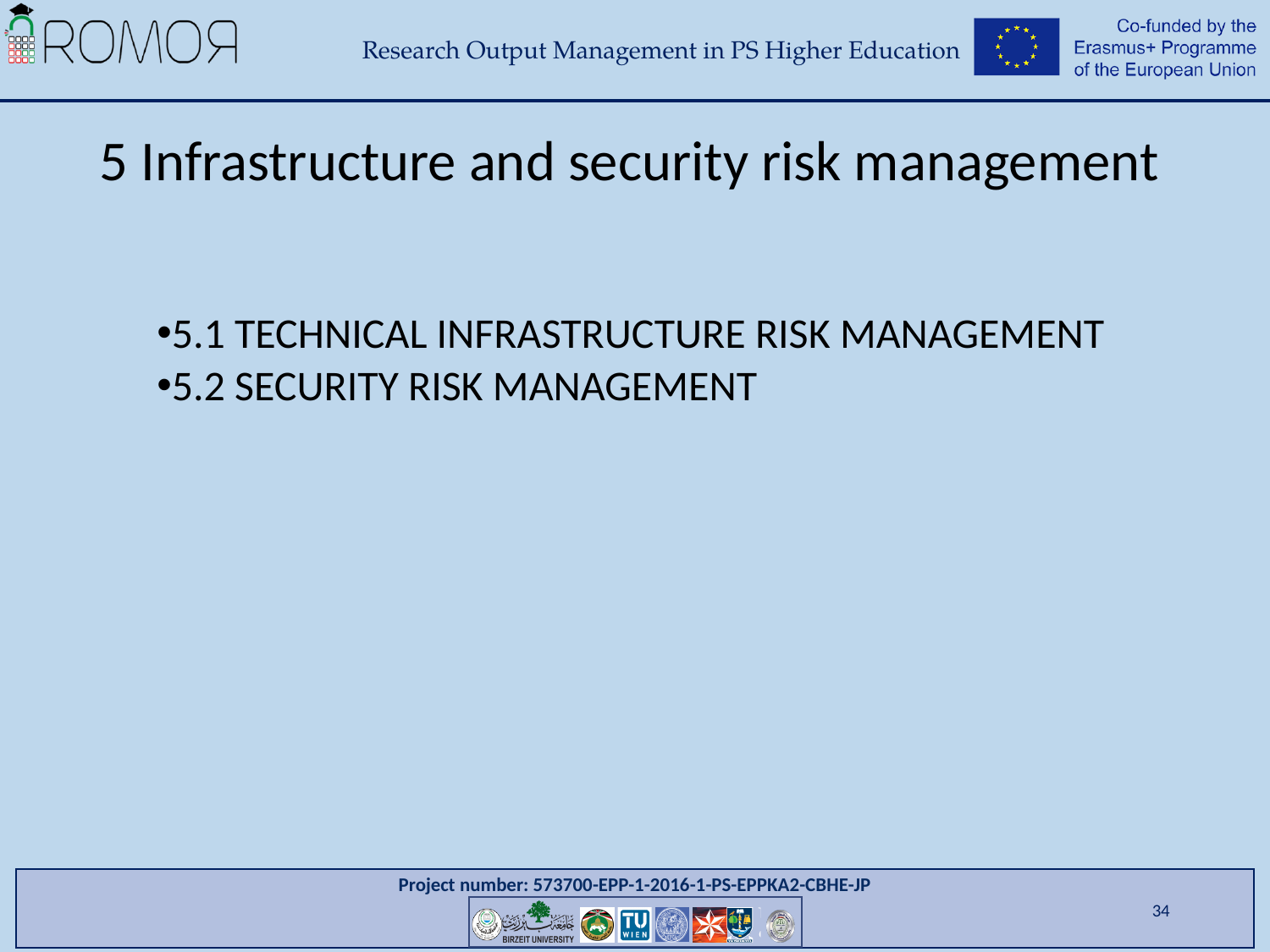

# 5 Infrastructure and security risk management

5.1 TECHNICAL INFRASTRUCTURE RISK MANAGEMENT
5.2 SECURITY RISK MANAGEMENT

34